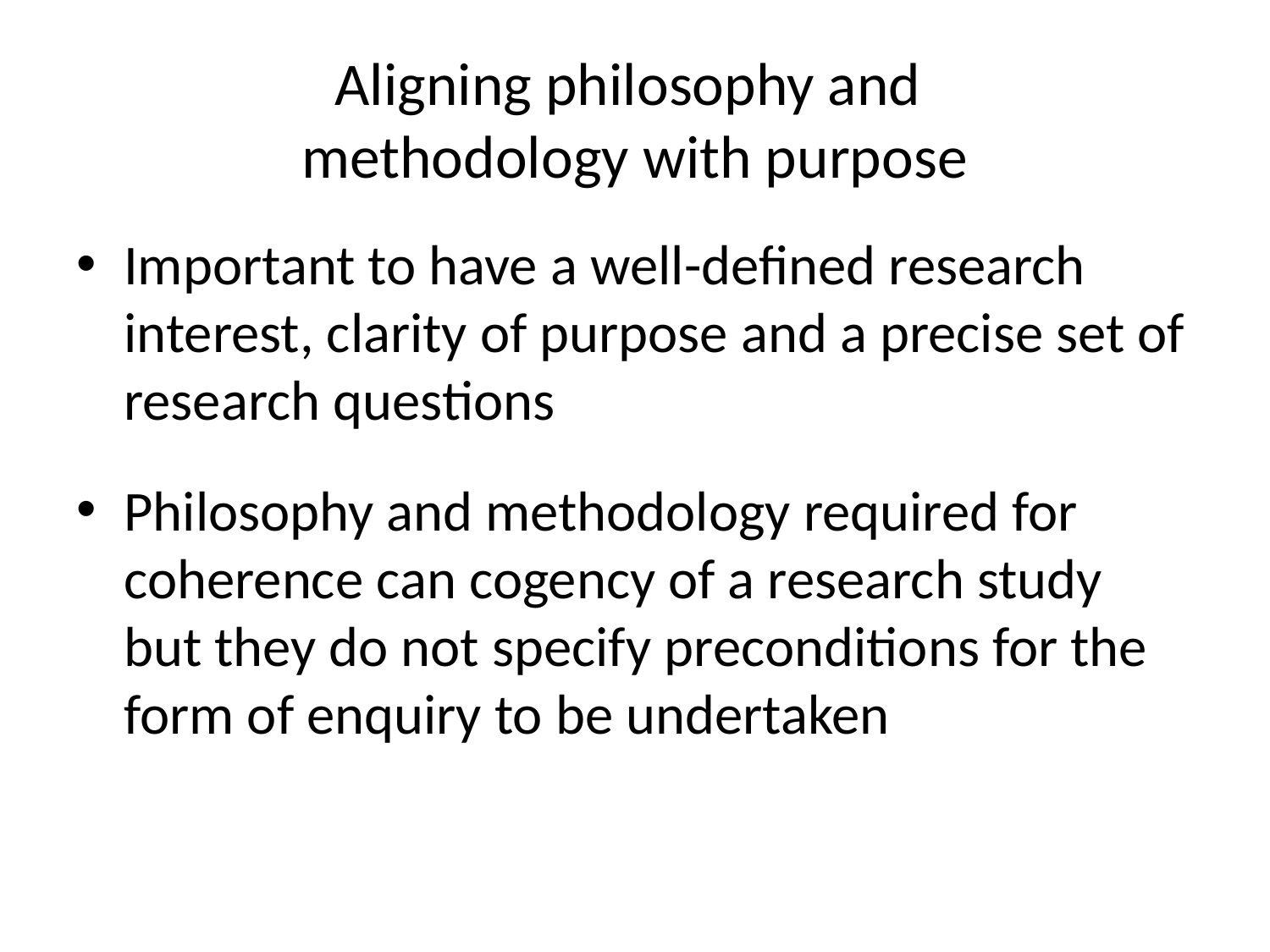

# Aligning philosophy and methodology with purpose
Important to have a well-defined research interest, clarity of purpose and a precise set of research questions
Philosophy and methodology required for coherence can cogency of a research study but they do not specify preconditions for the form of enquiry to be undertaken